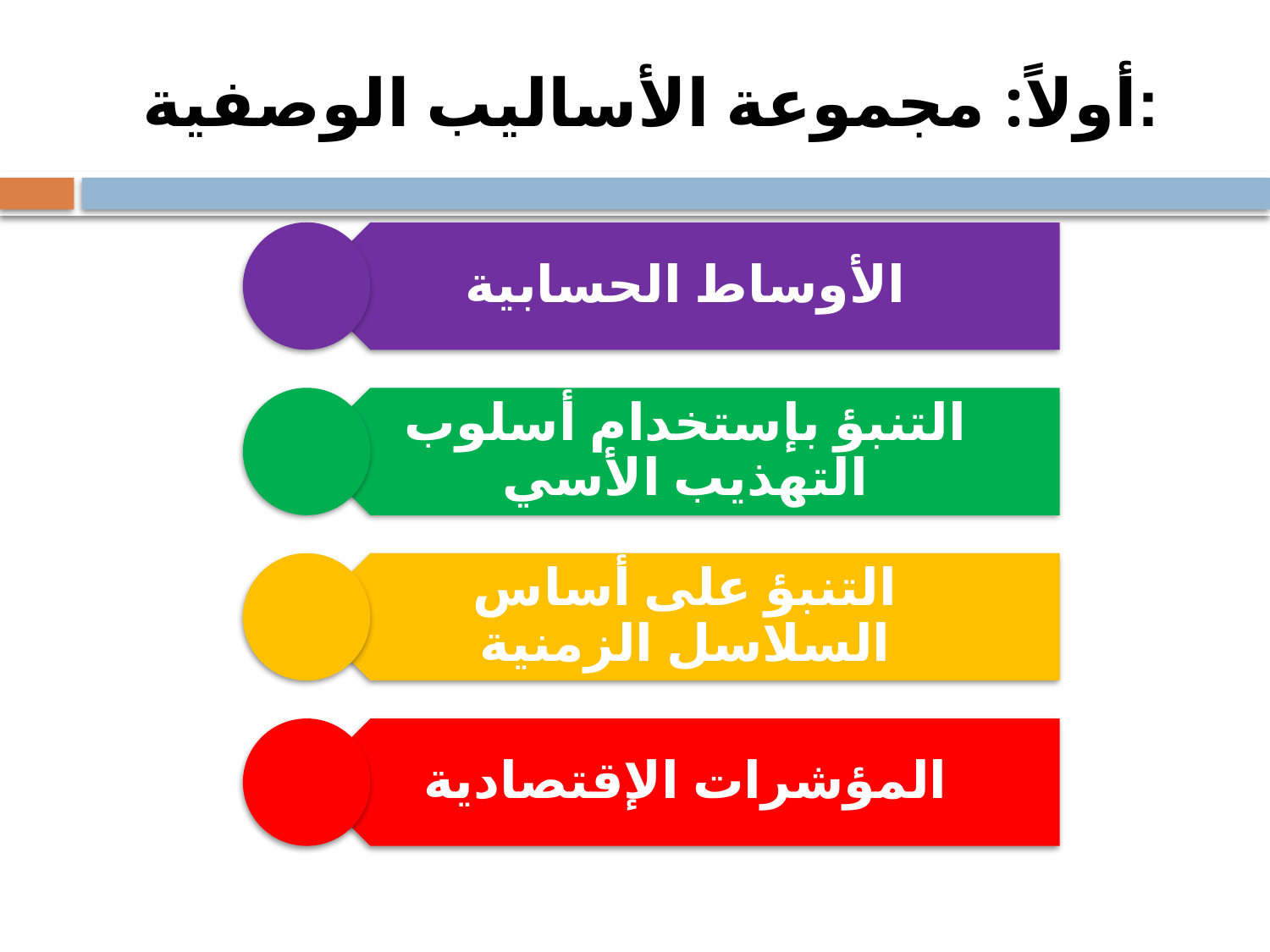

# أولاً: مجموعة الأساليب الوصفية:
الأوساط الحسابية
التنبؤ بإستخدام أسلوب التهذيب الأسي
التنبؤ على أساس السلاسل الزمنية
المؤشرات الإقتصادية